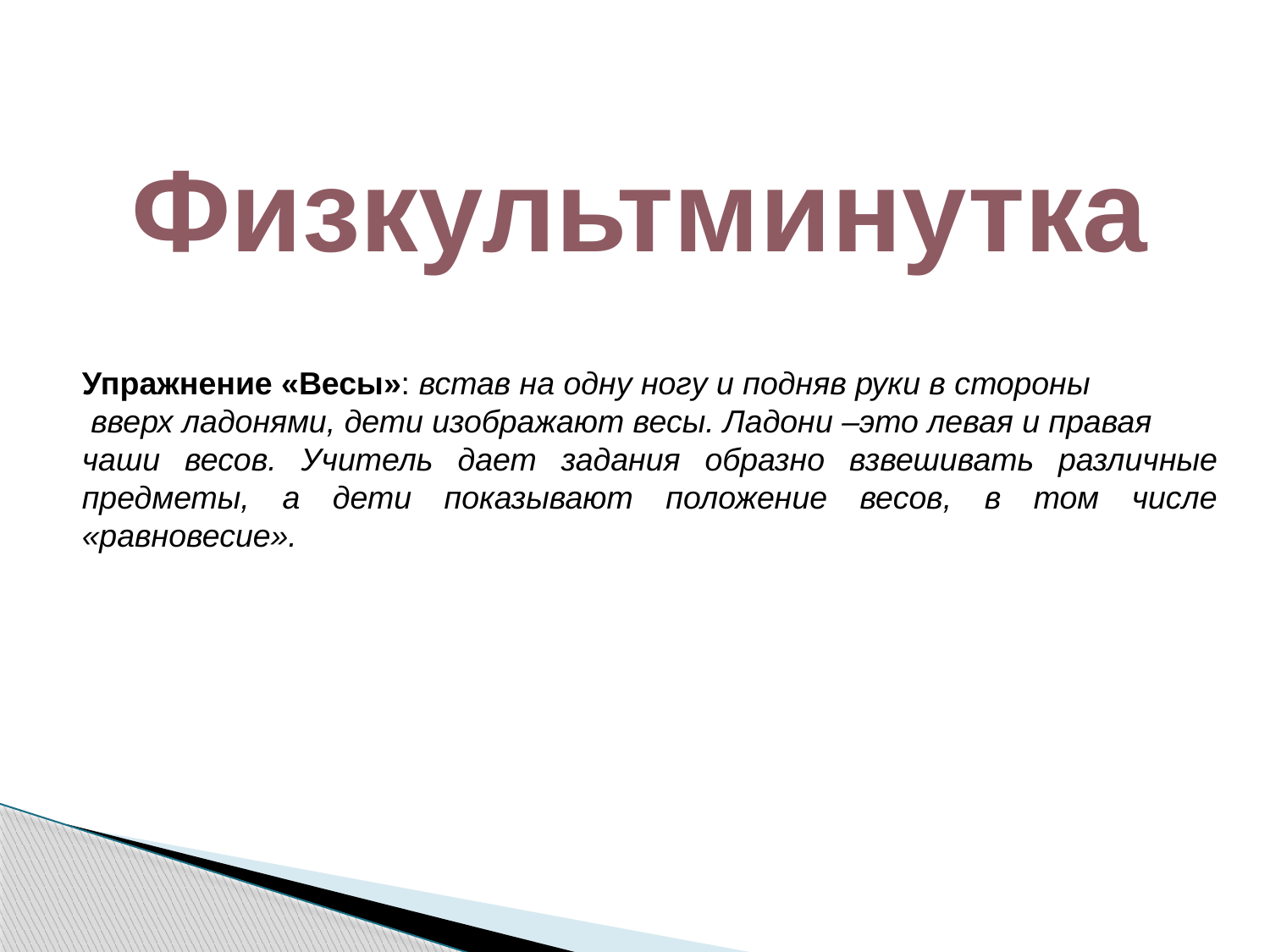

Физкультминутка
Упражнение «Весы»: встав на одну ногу и подняв руки в стороны
 вверх ладонями, дети изображают весы. Ладони –это левая и правая
чаши весов. Учитель дает задания образно взвешивать различные предметы, а дети показывают положение весов, в том числе «равновесие».